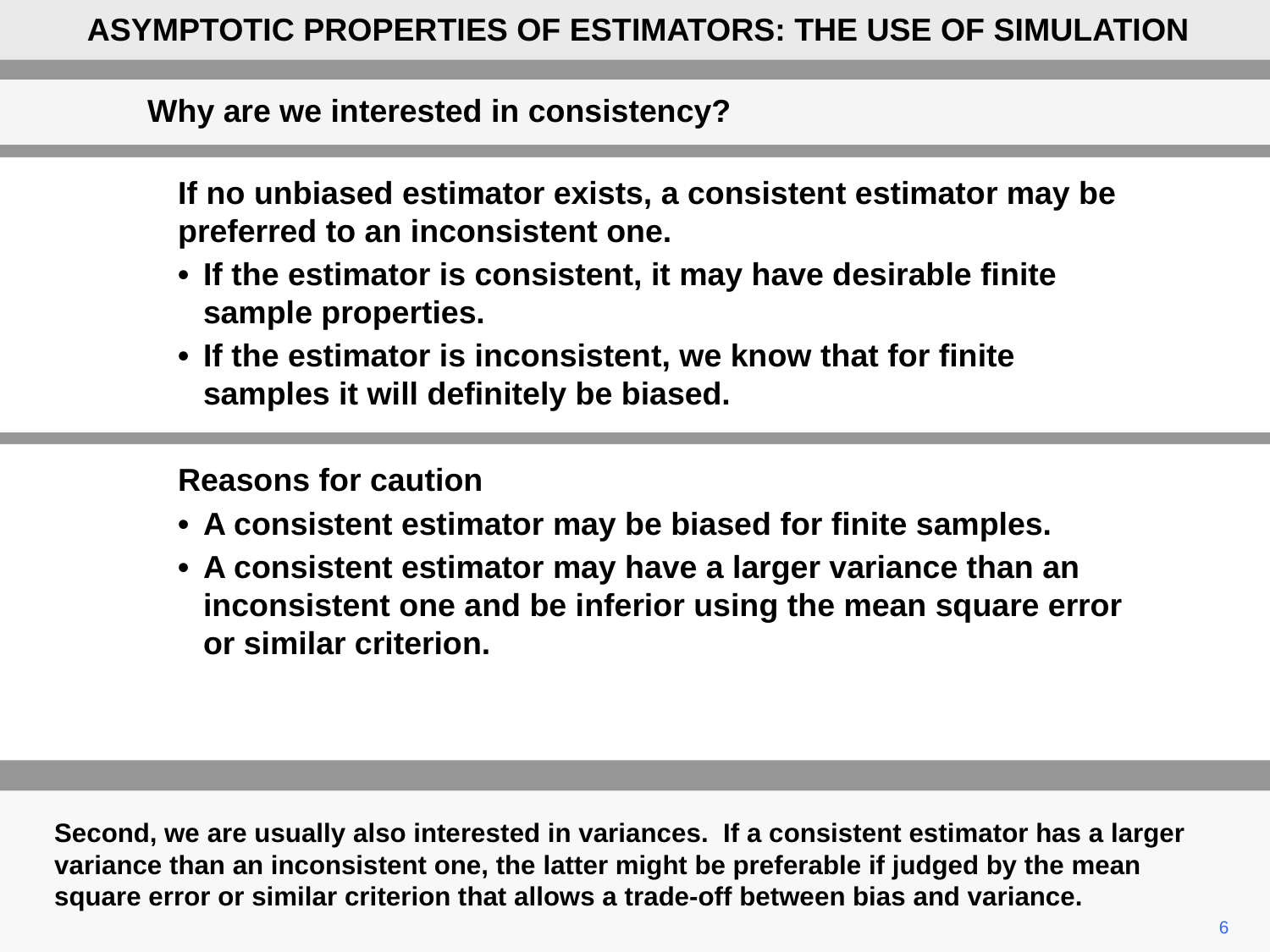

ASYMPTOTIC PROPERTIES OF ESTIMATORS: THE USE OF SIMULATION

Why are we interested in consistency?

If no unbiased estimator exists, a consistent estimator may be preferred to an inconsistent one.
•	If the estimator is consistent, it may have desirable finite sample properties.
•	If the estimator is inconsistent, we know that for finite samples it will definitely be biased.

Reasons for caution
•	A consistent estimator may be biased for finite samples.
•	A consistent estimator may have a larger variance than an inconsistent one and be inferior using the mean square error or similar criterion.

Second, we are usually also interested in variances.  If a consistent estimator has a larger variance than an inconsistent one, the latter might be preferable if judged by the mean square error or similar criterion that allows a trade-off between bias and variance.

6